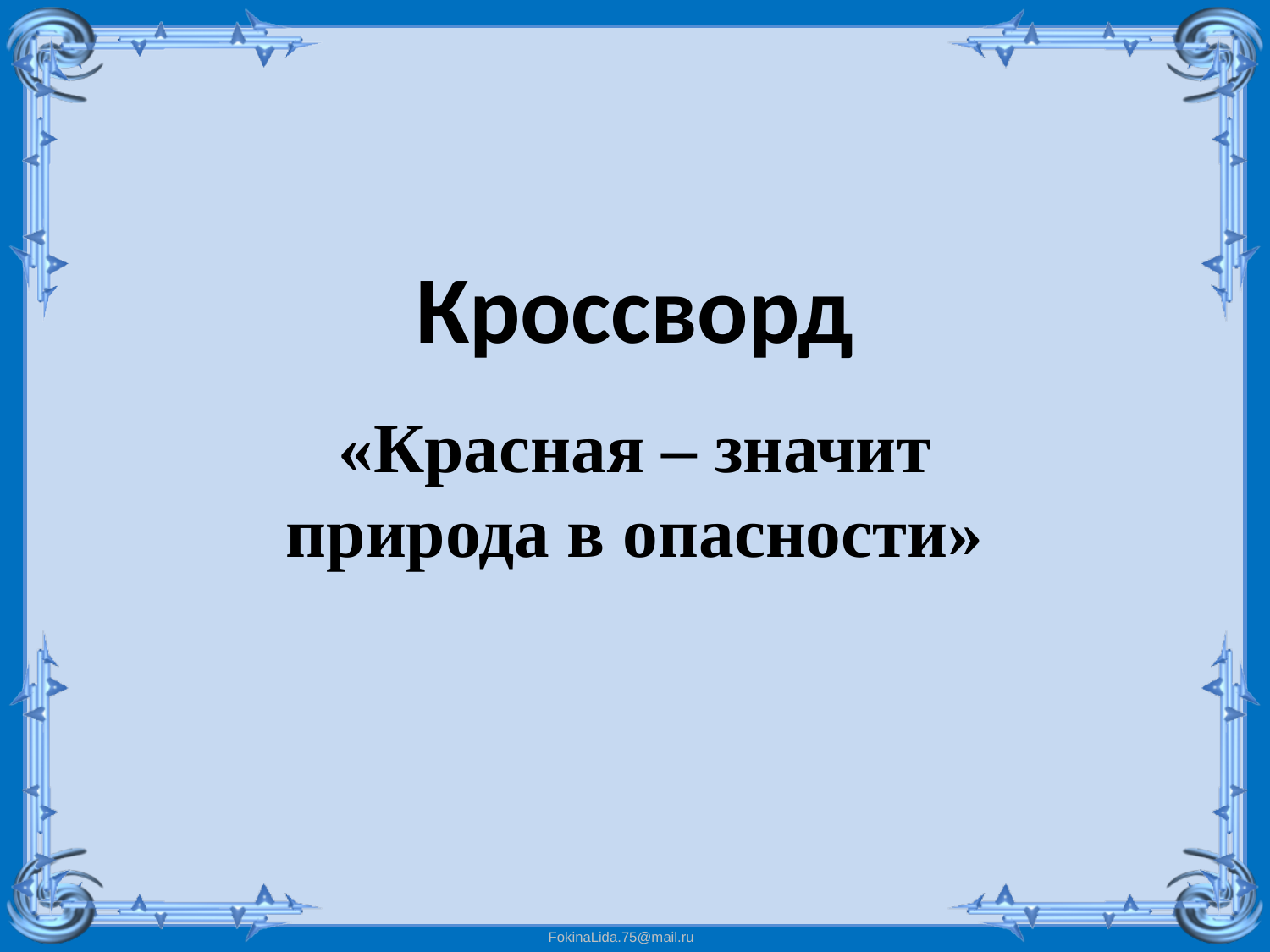

Кроссворд
«Красная – значит природа в опасности»